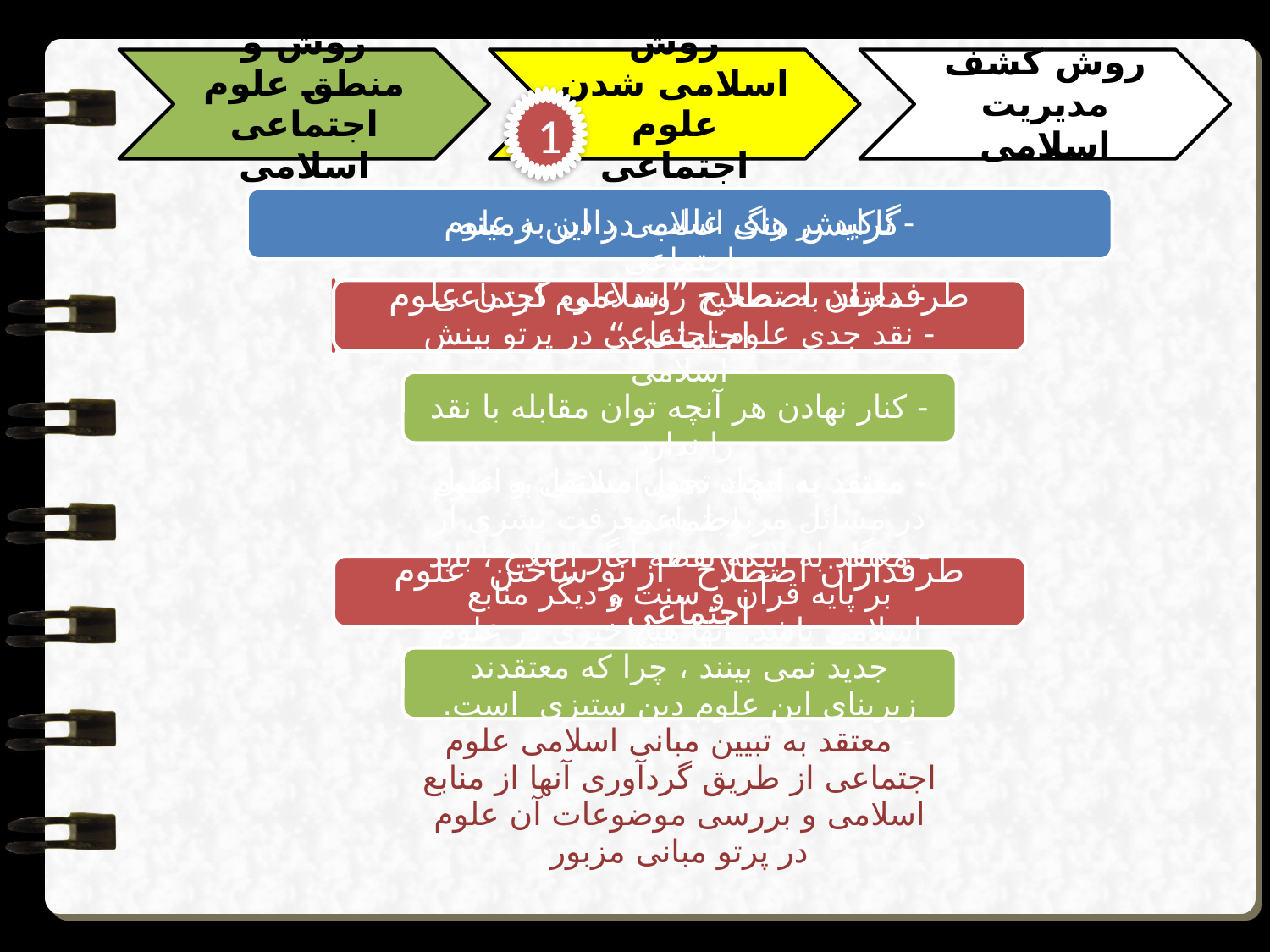

1
- کنار نهادن هر آنچه توان مقابله با نقد را ندارد